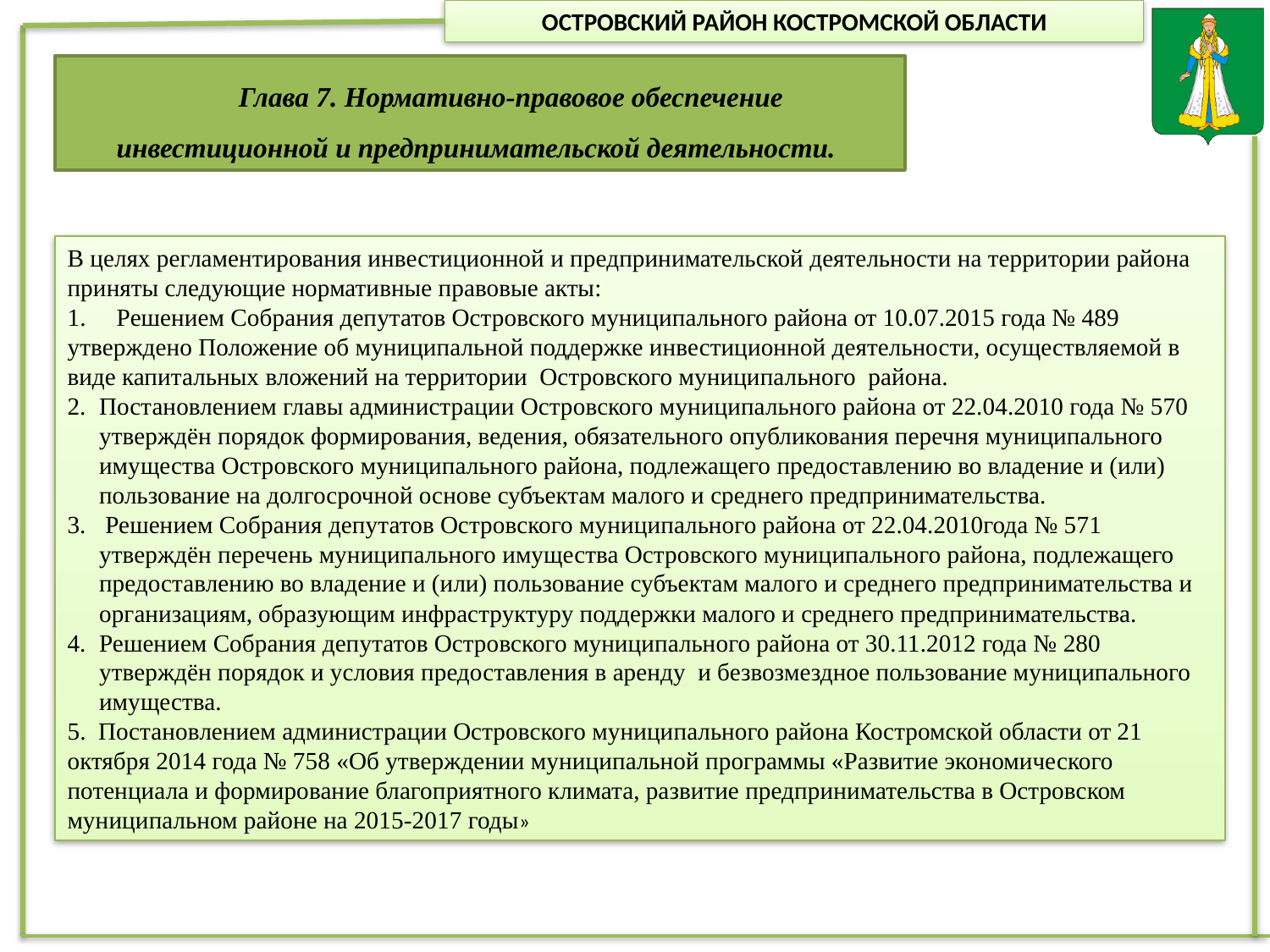

Глава 7. Нормативно-правовое обеспечение инвестиционной и предпринимательской деятельности.
В целях регламентирования инвестиционной и предпринимательской деятельности на территории района приняты следующие нормативные правовые акты:
1.     Решением Собрания депутатов Островского муниципального района от 10.07.2015 года № 489 утверждено Положение об муниципальной поддержке инвестиционной деятельности, осуществляемой в виде капитальных вложений на территории  Островского муниципального  района.
Постановлением главы администрации Островского муниципального района от 22.04.2010 года № 570 утверждён порядок формирования, ведения, обязательного опубликования перечня муниципального имущества Островского муниципального района, подлежащего предоставлению во владение и (или) пользование на долгосрочной основе субъектам малого и среднего предпринимательства.
 Решением Собрания депутатов Островского муниципального района от 22.04.2010года № 571 утверждён перечень муниципального имущества Островского муниципального района, подлежащего предоставлению во владение и (или) пользование субъектам малого и среднего предпринимательства и организациям, образующим инфраструктуру поддержки малого и среднего предпринимательства.
Решением Собрания депутатов Островского муниципального района от 30.11.2012 года № 280 утверждён порядок и условия предоставления в аренду  и безвозмездное пользование муниципального имущества.
5.  Постановлением администрации Островского муниципального района Костромской области от 21 октября 2014 года № 758 «Об утверждении муниципальной программы «Развитие экономического потенциала и формирование благоприятного климата, развитие предпринимательства в Островском муниципальном районе на 2015-2017 годы»